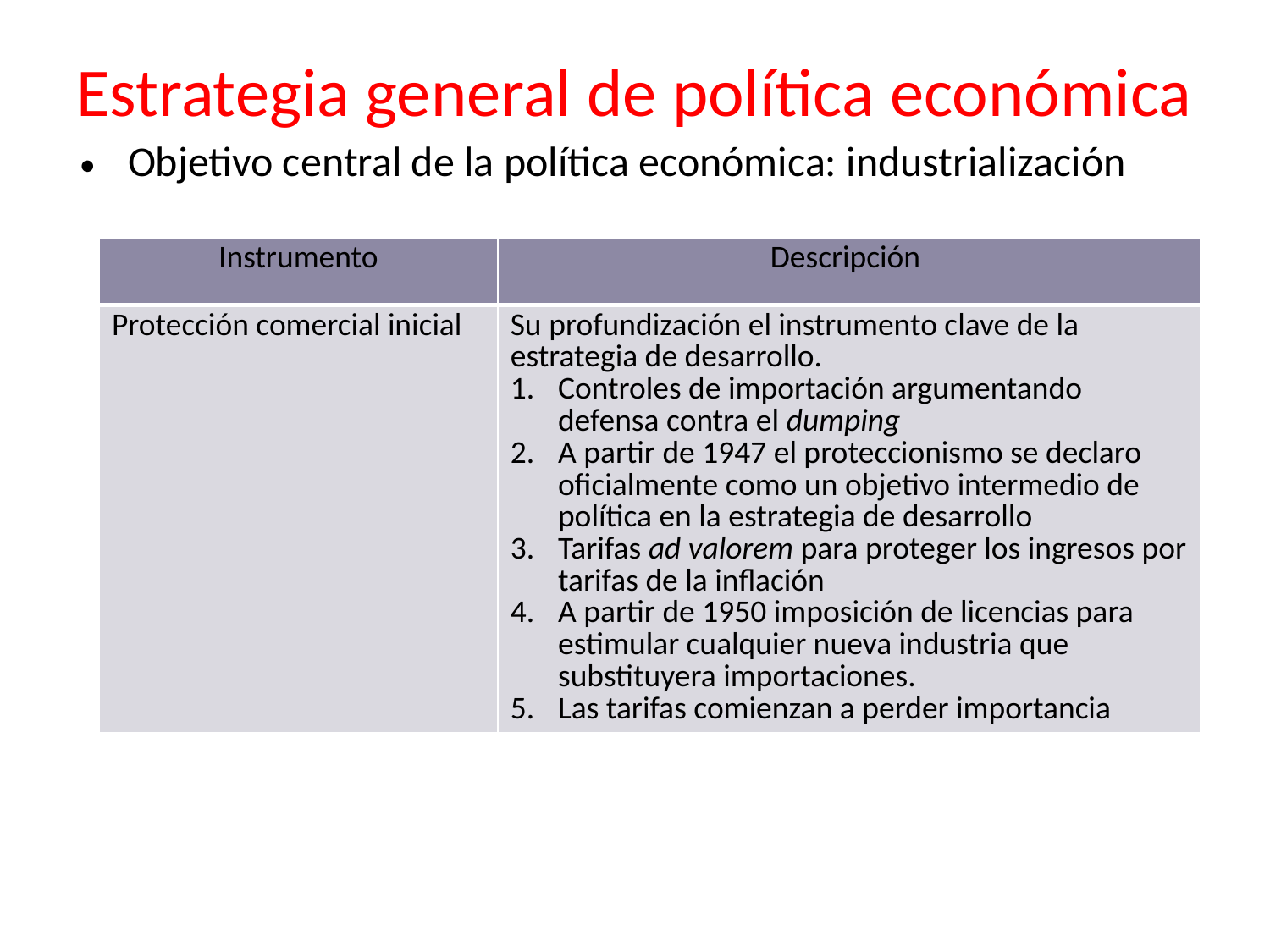

# Estrategia general de política económica
Objetivo central de la política económica: industrialización
| Instrumento | Descripción |
| --- | --- |
| Protección comercial inicial | Su profundización el instrumento clave de la estrategia de desarrollo. Controles de importación argumentando defensa contra el dumping A partir de 1947 el proteccionismo se declaro oficialmente como un objetivo intermedio de política en la estrategia de desarrollo Tarifas ad valorem para proteger los ingresos por tarifas de la inflación A partir de 1950 imposición de licencias para estimular cualquier nueva industria que substituyera importaciones. Las tarifas comienzan a perder importancia |